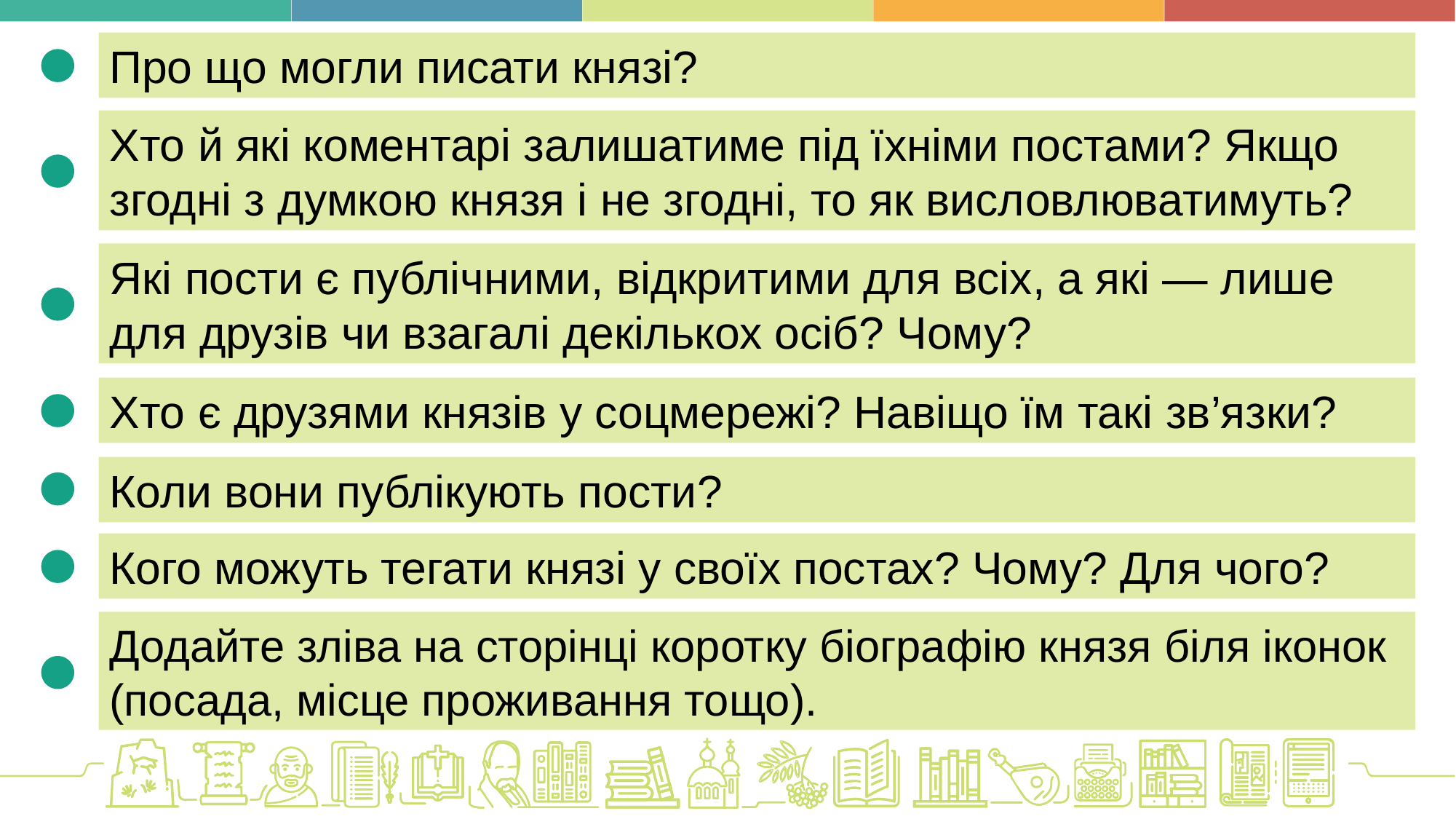

Про що могли писати князі?

Хто й які коментарі залишатиме під їхніми постами? Якщо згодні з думкою князя і не згодні, то як висловлюватимуть?

Які пости є публічними, відкритими для всіх, а які — лише для друзів чи взагалі декількох осіб? Чому?

Хто є друзями князів у соцмережі? Навіщо їм такі зв’язки?

Коли вони публікують пости?

Кого можуть тегати князі у своїх постах? Чому? Для чого?

Додайте зліва на сторінці коротку біографію князя біля іконок (посада, місце проживання тощо).